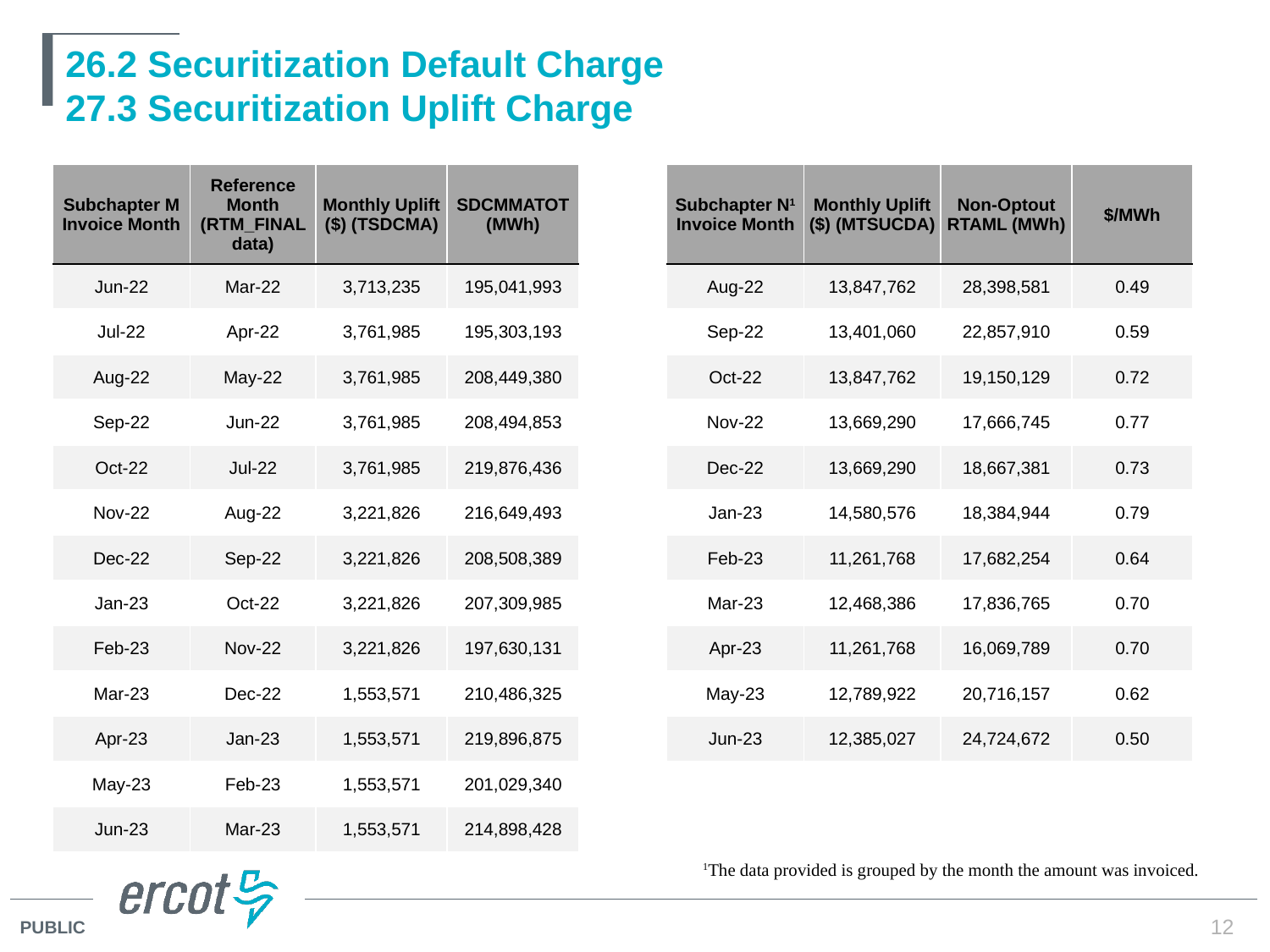

# 26.2 Securitization Default Charge 27.3 Securitization Uplift Charge
| Subchapter N1 Invoice Month | Monthly Uplift ($) (MTSUCDA) | Non-Optout RTAML (MWh) | $/MWh |
| --- | --- | --- | --- |
| Aug-22 | 13,847,762 | 28,398,581 | 0.49 |
| Sep-22 | 13,401,060 | 22,857,910 | 0.59 |
| Oct-22 | 13,847,762 | 19,150,129 | 0.72 |
| Nov-22 | 13,669,290 | 17,666,745 | 0.77 |
| Dec-22 | 13,669,290 | 18,667,381 | 0.73 |
| Jan-23 | 14,580,576 | 18,384,944 | 0.79 |
| Feb-23 | 11,261,768 | 17,682,254 | 0.64 |
| Mar-23 | 12,468,386 | 17,836,765 | 0.70 |
| Apr-23 | 11,261,768 | 16,069,789 | 0.70 |
| May-23 | 12,789,922 | 20,716,157 | 0.62 |
| Jun-23 | 12,385,027 | 24,724,672 | 0.50 |
| Subchapter M Invoice Month | Reference Month (RTM\_FINAL data) | Monthly Uplift ($) (TSDCMA) | SDCMMATOT (MWh) |
| --- | --- | --- | --- |
| Jun-22 | Mar-22 | 3,713,235 | 195,041,993 |
| Jul-22 | Apr-22 | 3,761,985 | 195,303,193 |
| Aug-22 | May-22 | 3,761,985 | 208,449,380 |
| Sep-22 | Jun-22 | 3,761,985 | 208,494,853 |
| Oct-22 | Jul-22 | 3,761,985 | 219,876,436 |
| Nov-22 | Aug-22 | 3,221,826 | 216,649,493 |
| Dec-22 | Sep-22 | 3,221,826 | 208,508,389 |
| Jan-23 | Oct-22 | 3,221,826 | 207,309,985 |
| Feb-23 | Nov-22 | 3,221,826 | 197,630,131 |
| Mar-23 | Dec-22 | 1,553,571 | 210,486,325 |
| Apr-23 | Jan-23 | 1,553,571 | 219,896,875 |
| May-23 | Feb-23 | 1,553,571 | 201,029,340 |
| Jun-23 | Mar-23 | 1,553,571 | 214,898,428 |
1The data provided is grouped by the month the amount was invoiced.
12